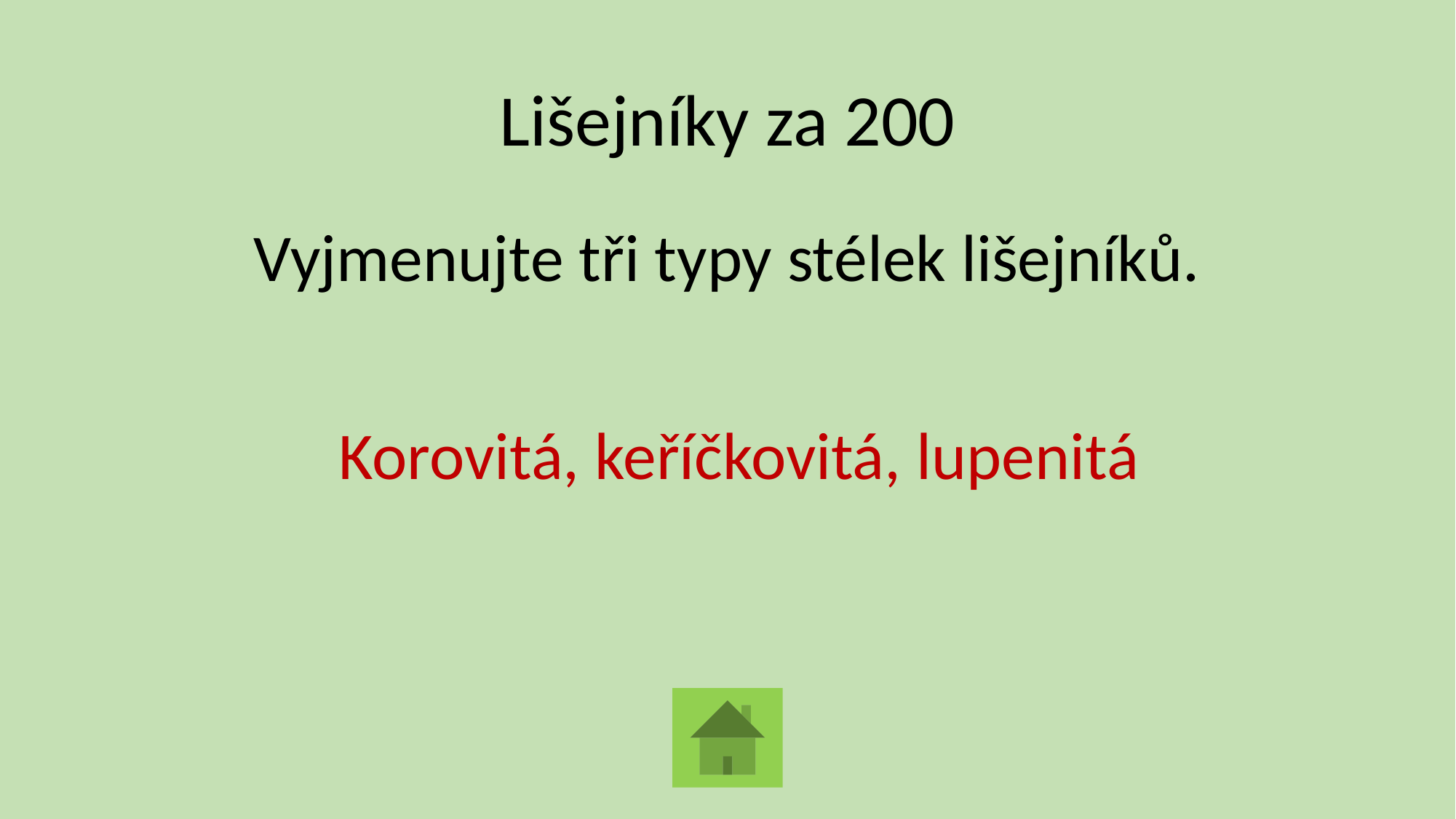

# Lišejníky za 200
Vyjmenujte tři typy stélek lišejníků.
Korovitá, keříčkovitá, lupenitá